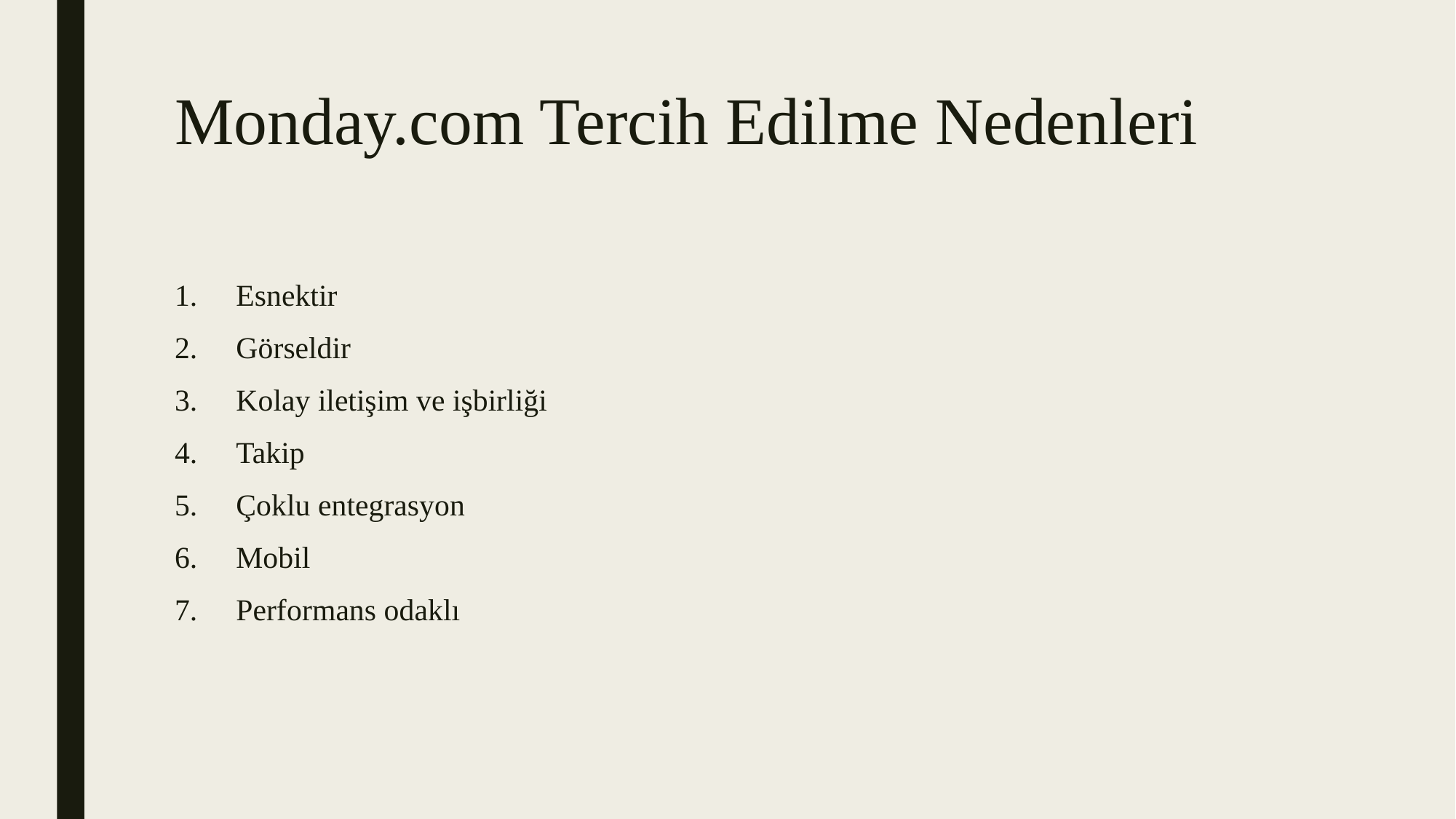

# Monday.com Tercih Edilme Nedenleri
Esnektir
Görseldir
Kolay iletişim ve işbirliği
Takip
Çoklu entegrasyon
Mobil
Performans odaklı